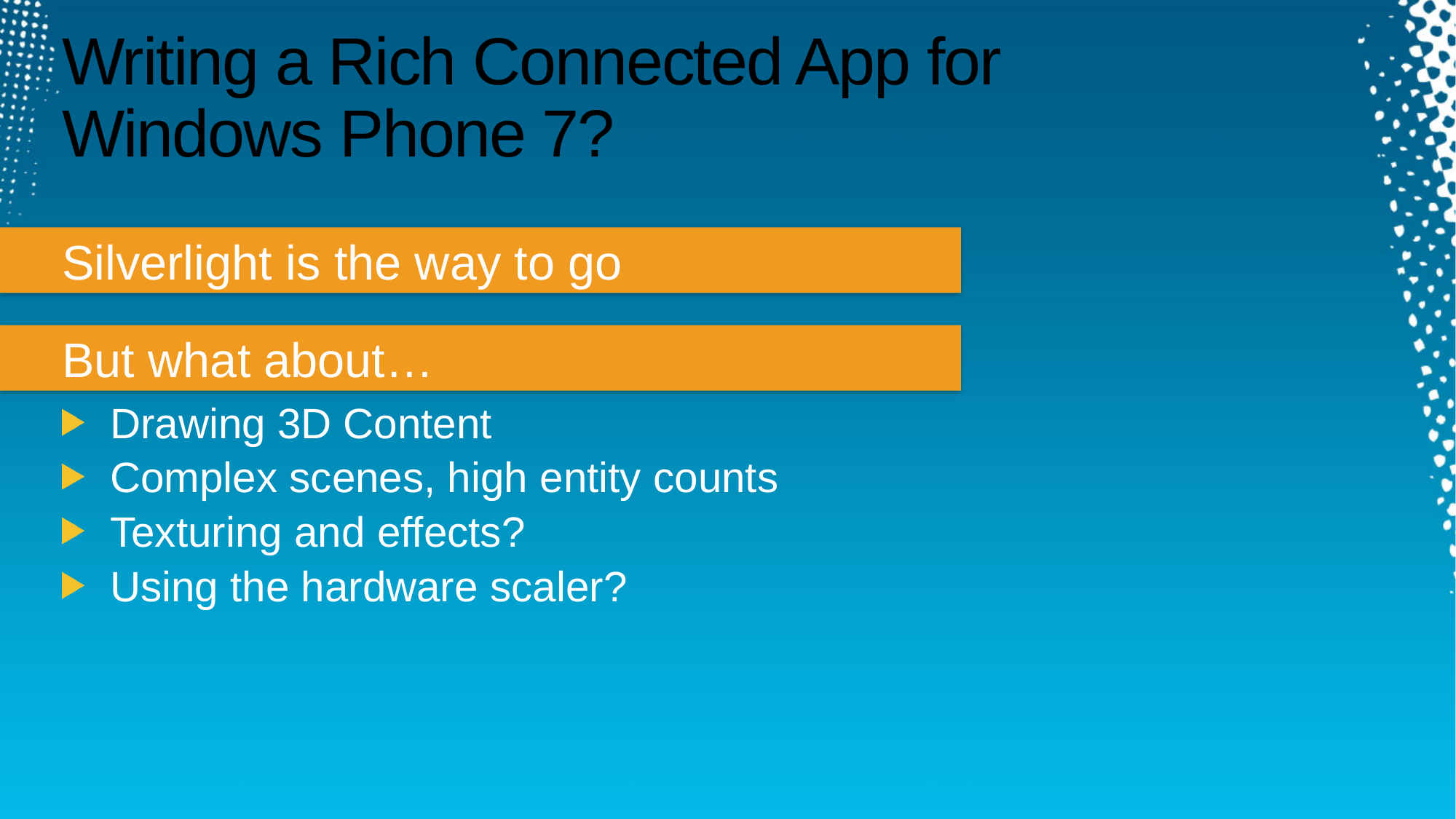

# Writing a Rich Connected App for Windows Phone 7?
Silverlight is the way to go
But what about…
Drawing 3D Content
Complex scenes, high entity counts
Texturing and effects?
Using the hardware scaler?